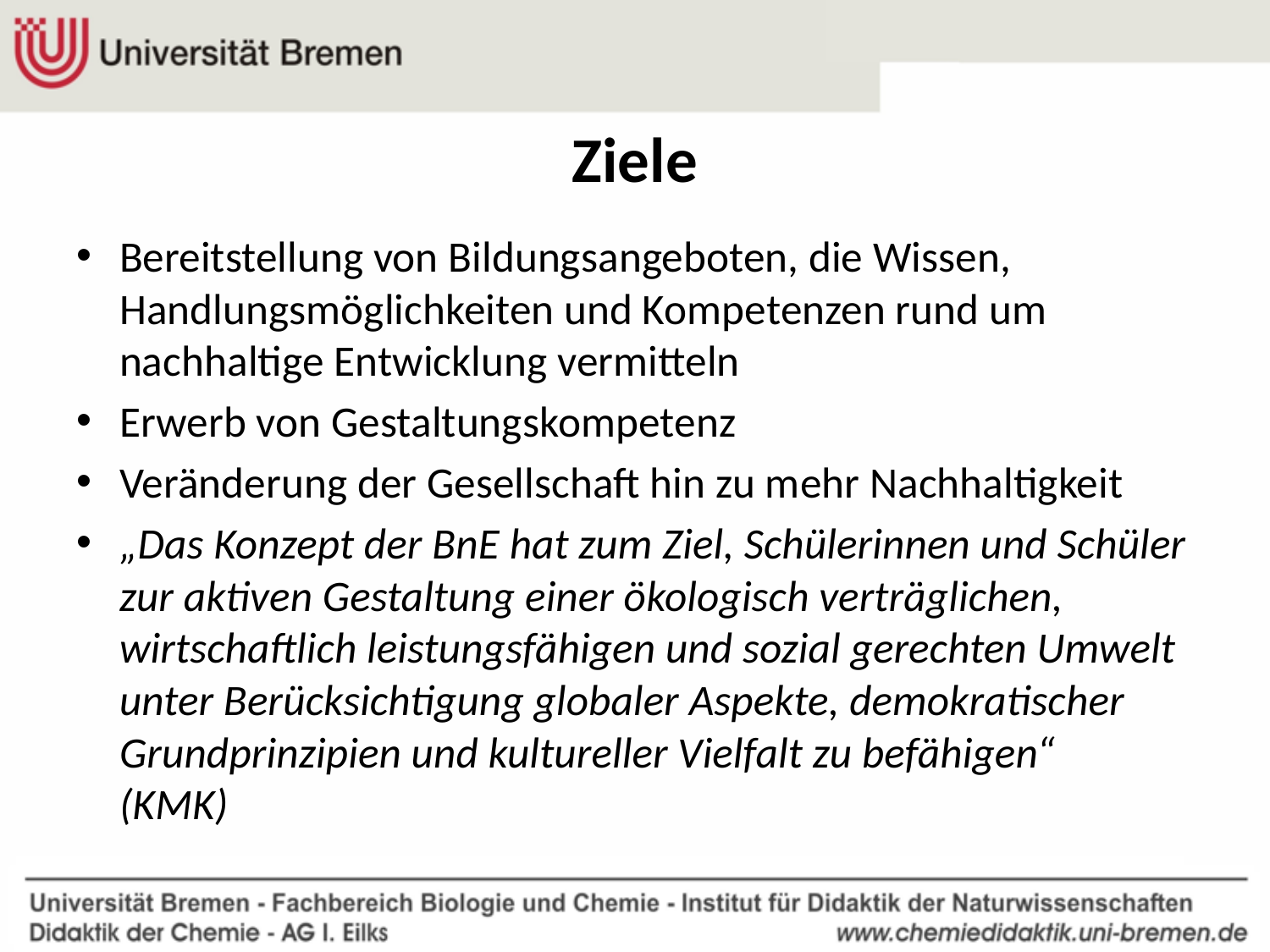

# Ziele
Bereitstellung von Bildungsangeboten, die Wissen, Handlungsmöglichkeiten und Kompetenzen rund um nachhaltige Entwicklung vermitteln
Erwerb von Gestaltungskompetenz
Veränderung der Gesellschaft hin zu mehr Nachhaltigkeit
„Das Konzept der BnE hat zum Ziel, Schülerinnen und Schüler zur aktiven Gestaltung einer ökologisch verträglichen, wirtschaftlich leistungsfähigen und sozial gerechten Umwelt unter Berücksichtigung globaler Aspekte, demokratischer Grundprinzipien und kultureller Vielfalt zu befähigen“   (KMK)